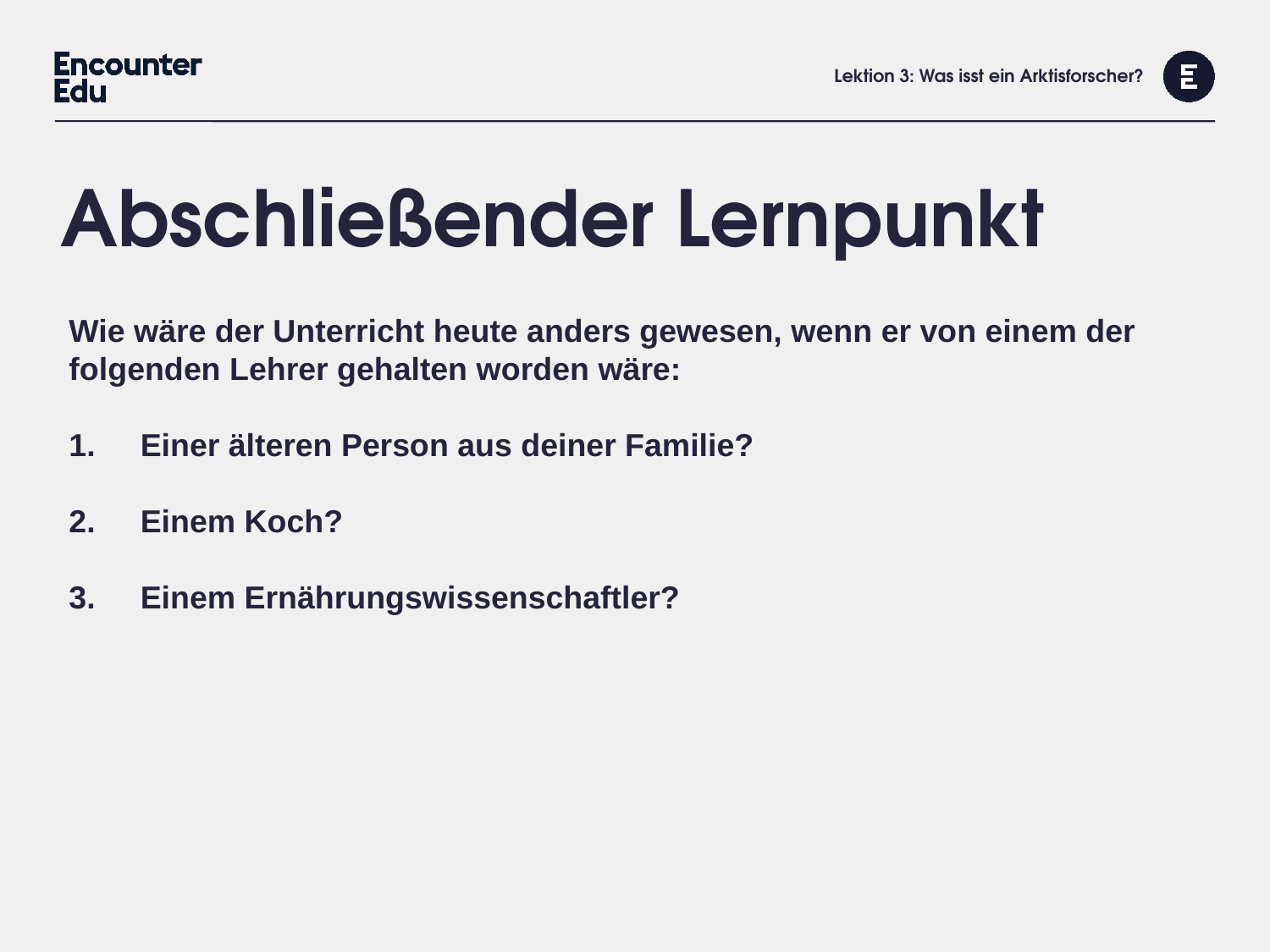

# Lektion 3: Was isst ein Arktisforscher?
Abschließender Lernpunkt
Wie wäre der Unterricht heute anders gewesen, wenn er von einem der folgenden Lehrer gehalten worden wäre:

Einer älteren Person aus deiner Familie?

Einem Koch?

Einem Ernährungswissenschaftler?